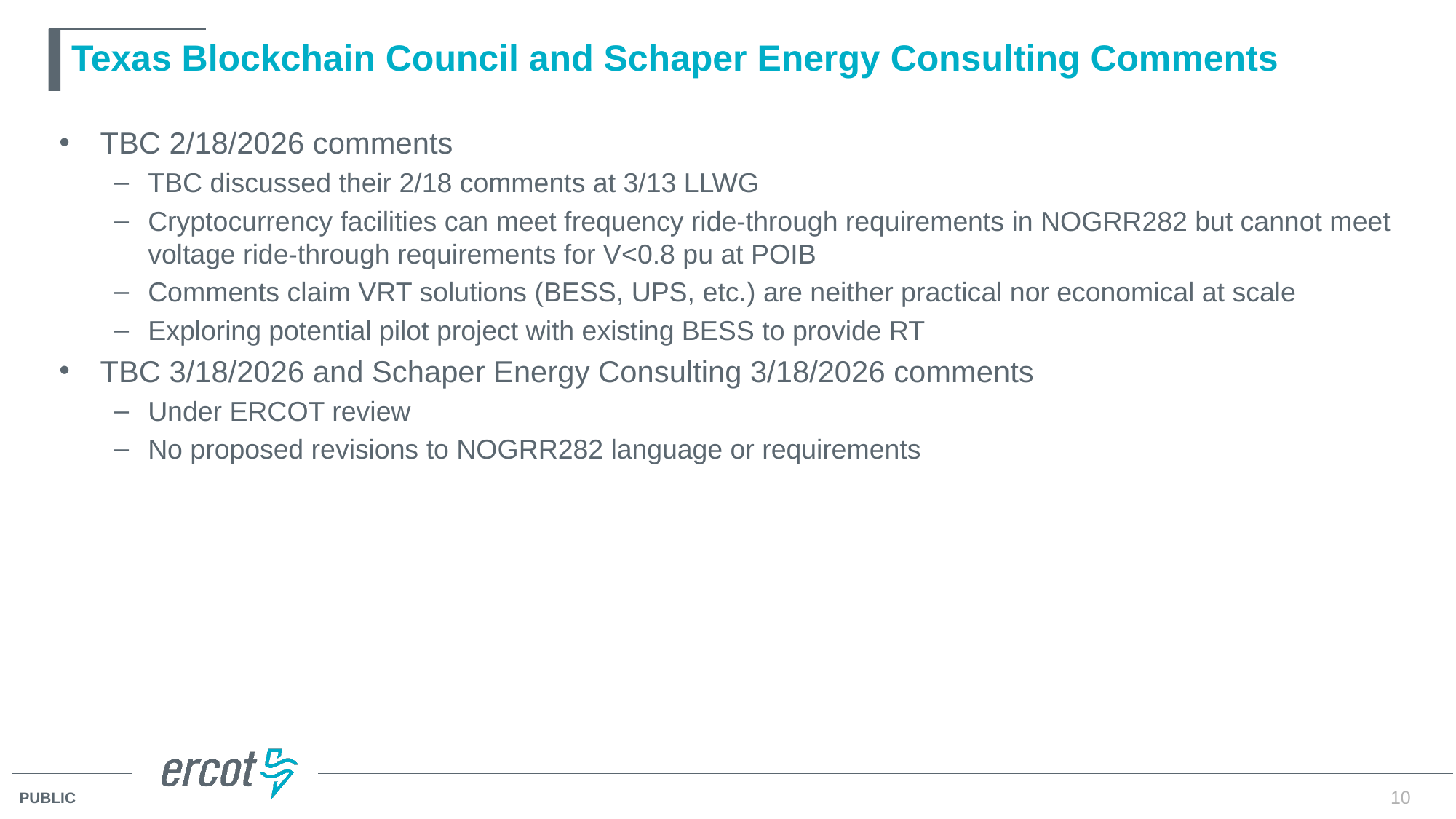

# Texas Blockchain Council and Schaper Energy Consulting Comments
TBC 2/18/2026 comments
TBC discussed their 2/18 comments at 3/13 LLWG
Cryptocurrency facilities can meet frequency ride-through requirements in NOGRR282 but cannot meet voltage ride-through requirements for V<0.8 pu at POIB
Comments claim VRT solutions (BESS, UPS, etc.) are neither practical nor economical at scale
Exploring potential pilot project with existing BESS to provide RT
TBC 3/18/2026 and Schaper Energy Consulting 3/18/2026 comments
Under ERCOT review
No proposed revisions to NOGRR282 language or requirements
10